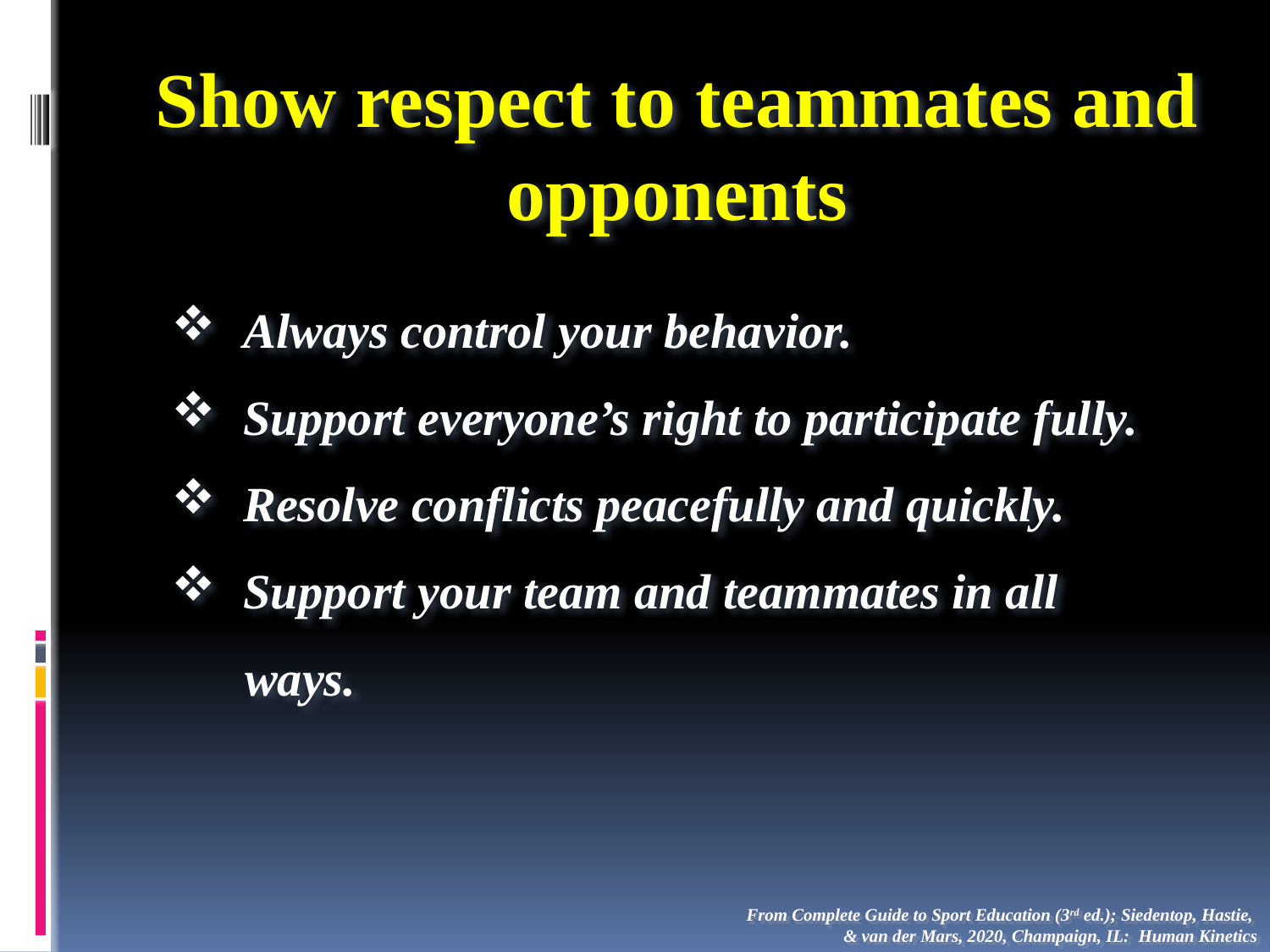

Show respect to teammates and opponents
  Always control your behavior.
  Support everyone’s right to participate fully.
  Resolve conflicts peacefully and quickly.
  Support your team and teammates in all
      ways.
From Complete Guide to Sport Education (3rd ed.); Siedentop, Hastie,
& van der Mars, 2020, Champaign, IL:  Human Kinetics